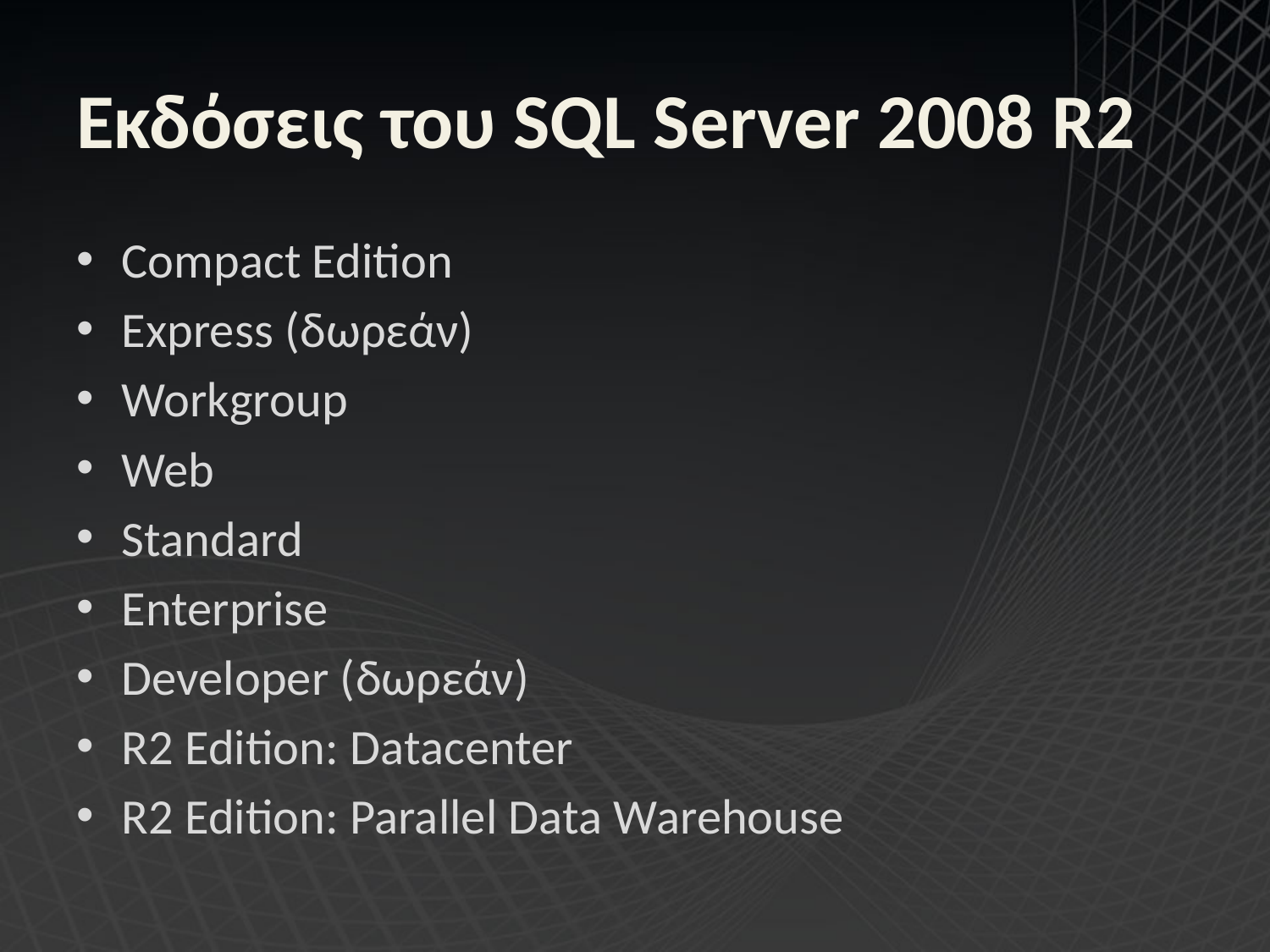

# Εκδόσεις του SQL Server 2008 R2
Compact Edition
Express (δωρεάν)
Workgroup
Web
Standard
Enterprise
Developer (δωρεάν)
R2 Edition: Datacenter
R2 Edition: Parallel Data Warehouse